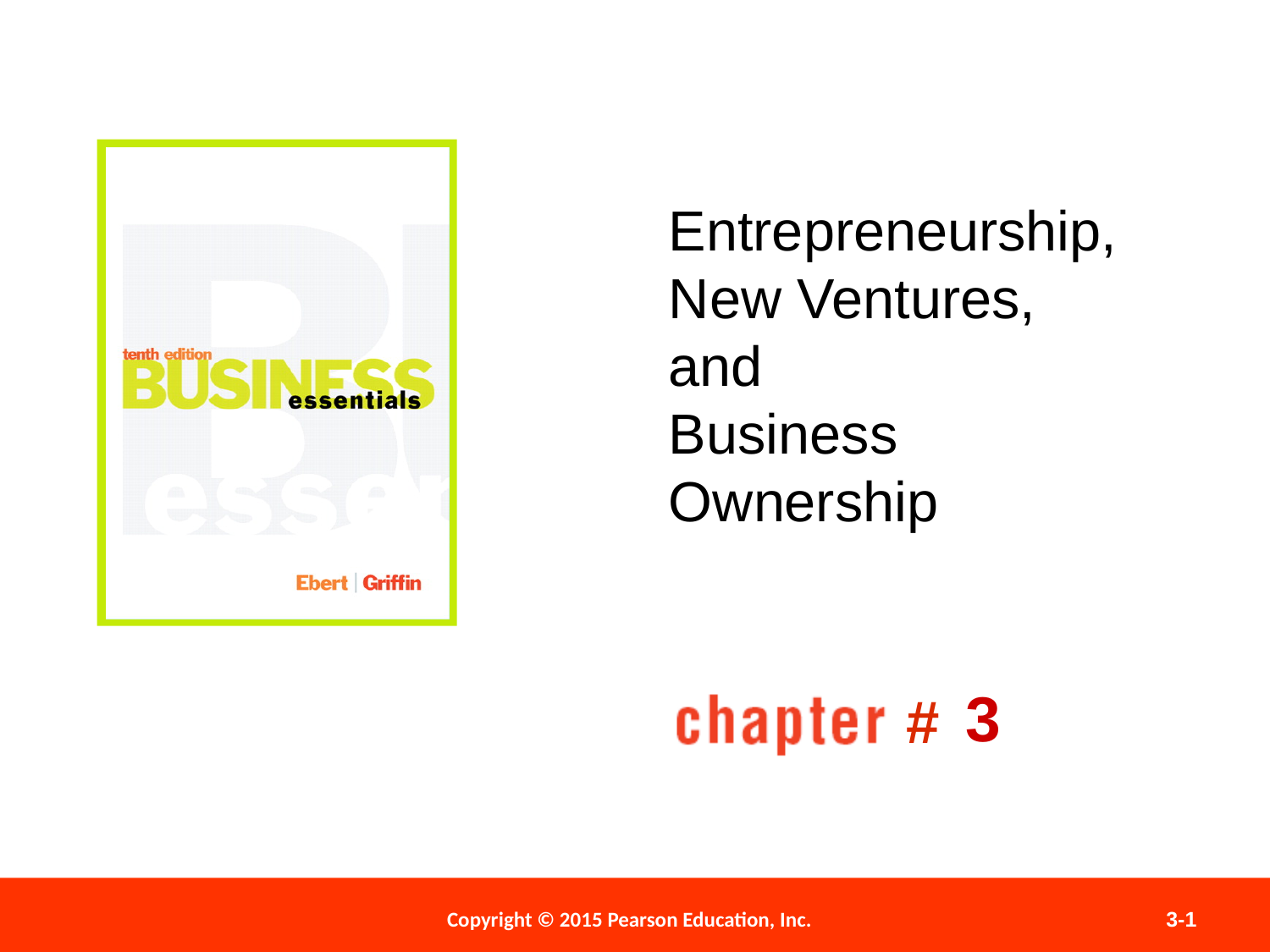

# Entrepreneurship, New Ventures, and Business Ownership
3